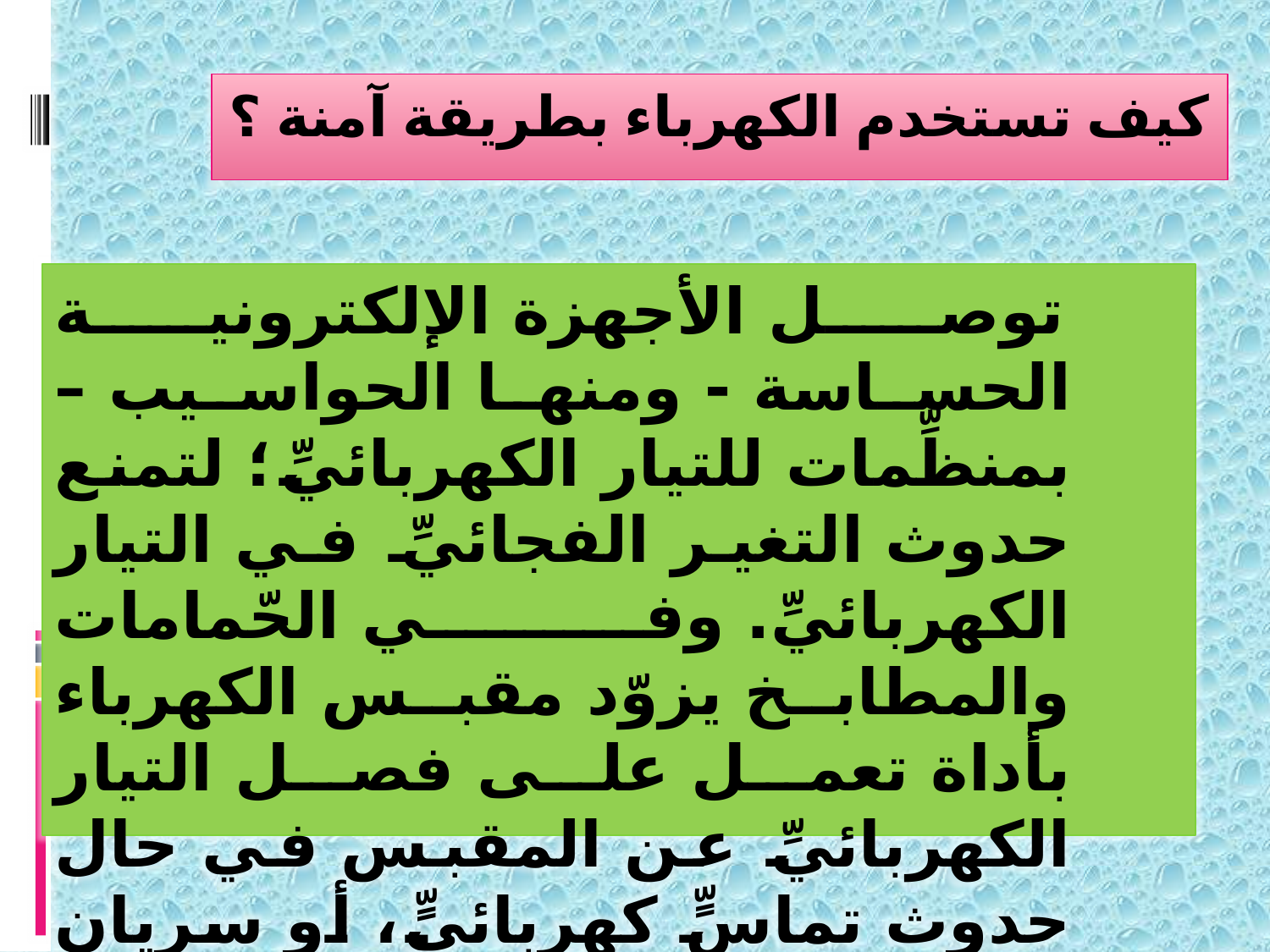

كيف تستخدم الكهرباء بطريقة آمنة ؟
     توصل الأجهزة الإلكترونية الحساسة - ومنها الحواسيب – بمنظِّمات للتيار الكهربائيِّ؛ لتمنع حدوث التغير الفجائيِّ في التيار الكهربائيِّ. وفي الحّمامات والمطابخ يزوّد مقبس الكهرباء بأداة تعمل على فصل التيار الكهربائيِّ عن المقبس في حال حدوث تماسٍّ كهربائيٍّ، أو سريان الكهرباء في الماء.